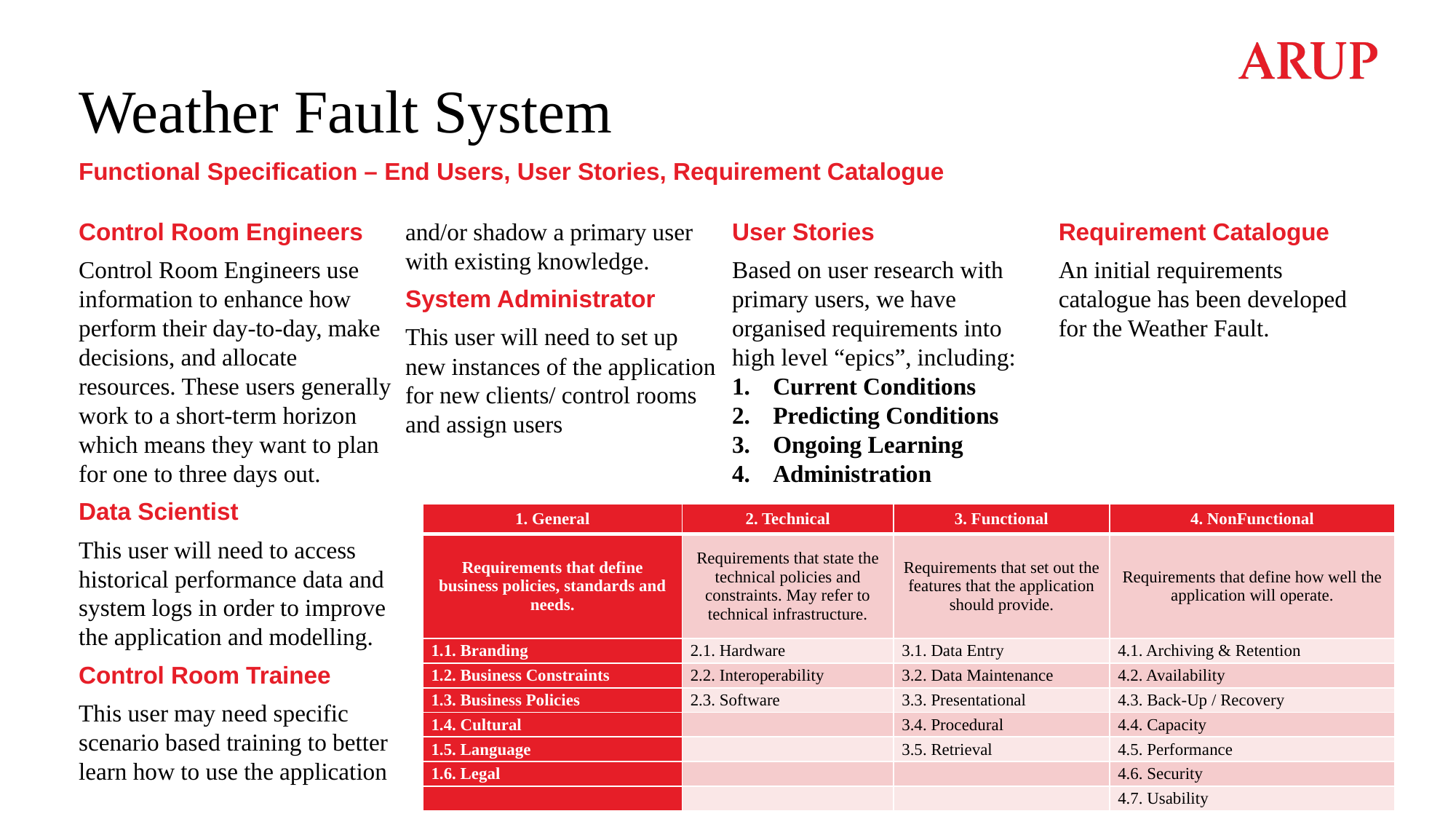

# Weather Fault System
Functional Specification – End Users, User Stories, Requirement Catalogue
Control Room Engineers
Control Room Engineers use information to enhance how perform their day-to-day, make decisions, and allocate resources. These users generally work to a short-term horizon which means they want to plan for one to three days out.
Data Scientist
This user will need to access historical performance data and system logs in order to improve the application and modelling.
Control Room Trainee
This user may need specific scenario based training to better learn how to use the application and/or shadow a primary user with existing knowledge.
System Administrator
This user will need to set up new instances of the application for new clients/ control rooms and assign users

User Stories
Based on user research with primary users, we have organised requirements into high level “epics”, including:
Current Conditions
Predicting Conditions
Ongoing Learning
Administration

Requirement Catalogue
An initial requirements catalogue has been developed for the Weather Fault.
| 1. General | 2. Technical | 3. Functional | 4. NonFunctional |
| --- | --- | --- | --- |
| Requirements that define business policies, standards and needs. | Requirements that state the technical policies and constraints. May refer to technical infrastructure. | Requirements that set out the features that the application should provide. | Requirements that define how well the application will operate. |
| 1.1. Branding | 2.1. Hardware | 3.1. Data Entry | 4.1. Archiving & Retention |
| 1.2. Business Constraints | 2.2. Interoperability | 3.2. Data Maintenance | 4.2. Availability |
| 1.3. Business Policies | 2.3. Software | 3.3. Presentational | 4.3. Back-Up / Recovery |
| 1.4. Cultural |  | 3.4. Procedural | 4.4. Capacity |
| 1.5. Language |  | 3.5. Retrieval | 4.5. Performance |
| 1.6. Legal |  |  | 4.6. Security |
|  |  |  | 4.7. Usability |